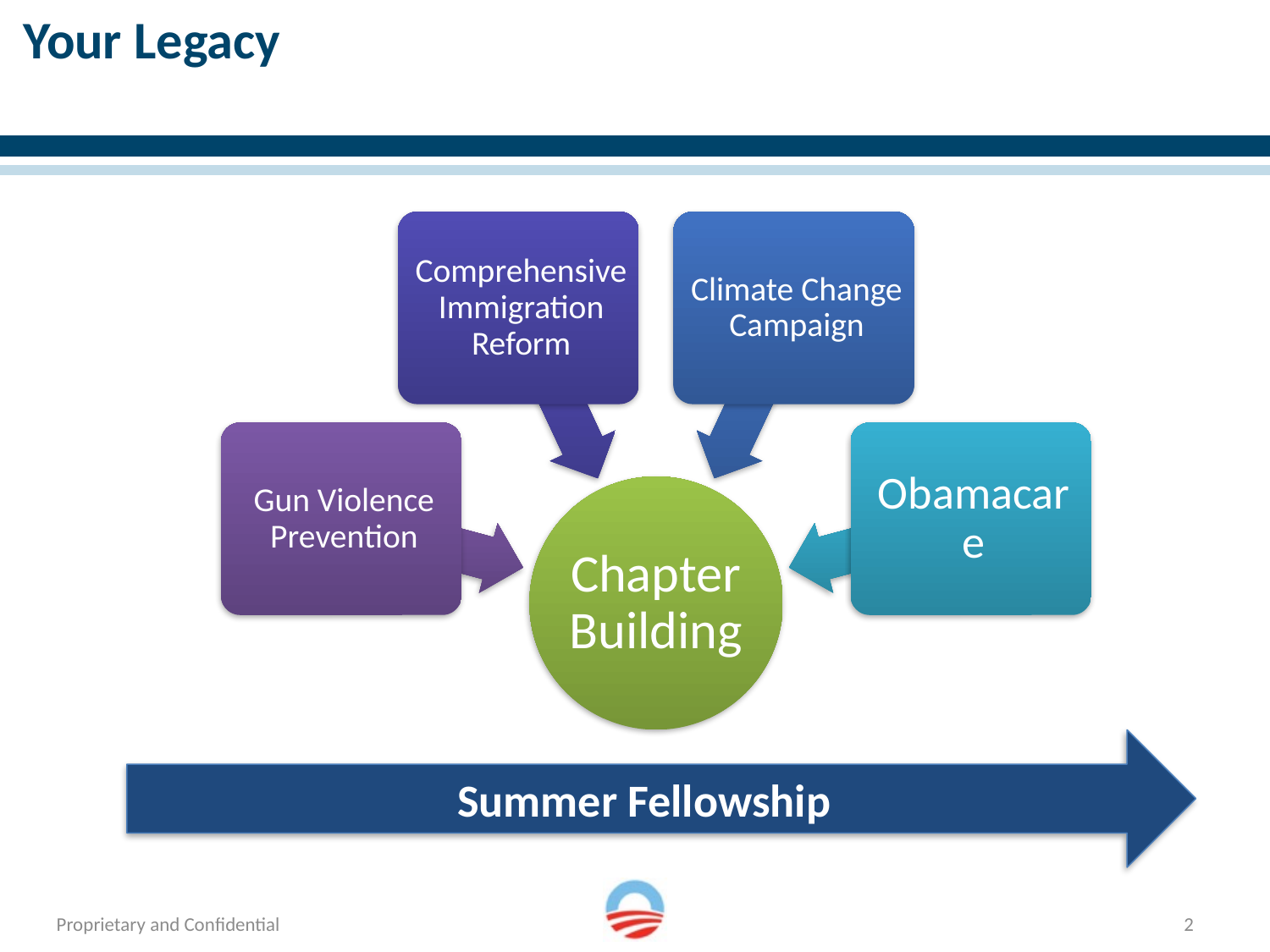

# Your Legacy
Chapter Building
Gun Violence Prevention
Comprehensive Immigration Reform
Climate Change Campaign
Obamacare
Summer Fellowship
2